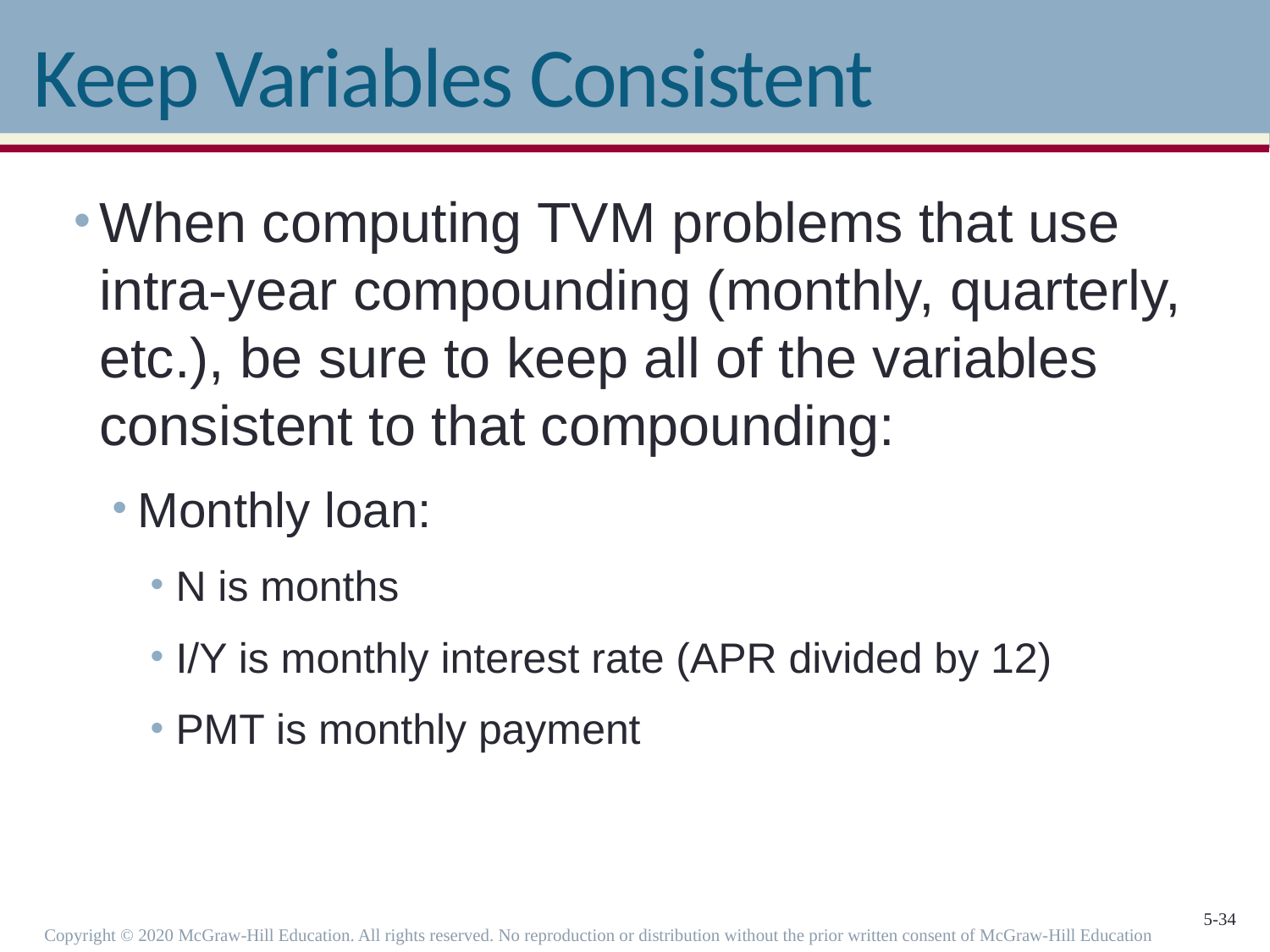

# Keep Variables Consistent
When computing TVM problems that use intra-year compounding (monthly, quarterly, etc.), be sure to keep all of the variables consistent to that compounding:
Monthly loan:
N is months
I/Y is monthly interest rate (APR divided by 12)
PMT is monthly payment
Copyright © 2020 McGraw-Hill Education. All rights reserved. No reproduction or distribution without the prior written consent of McGraw-Hill Education